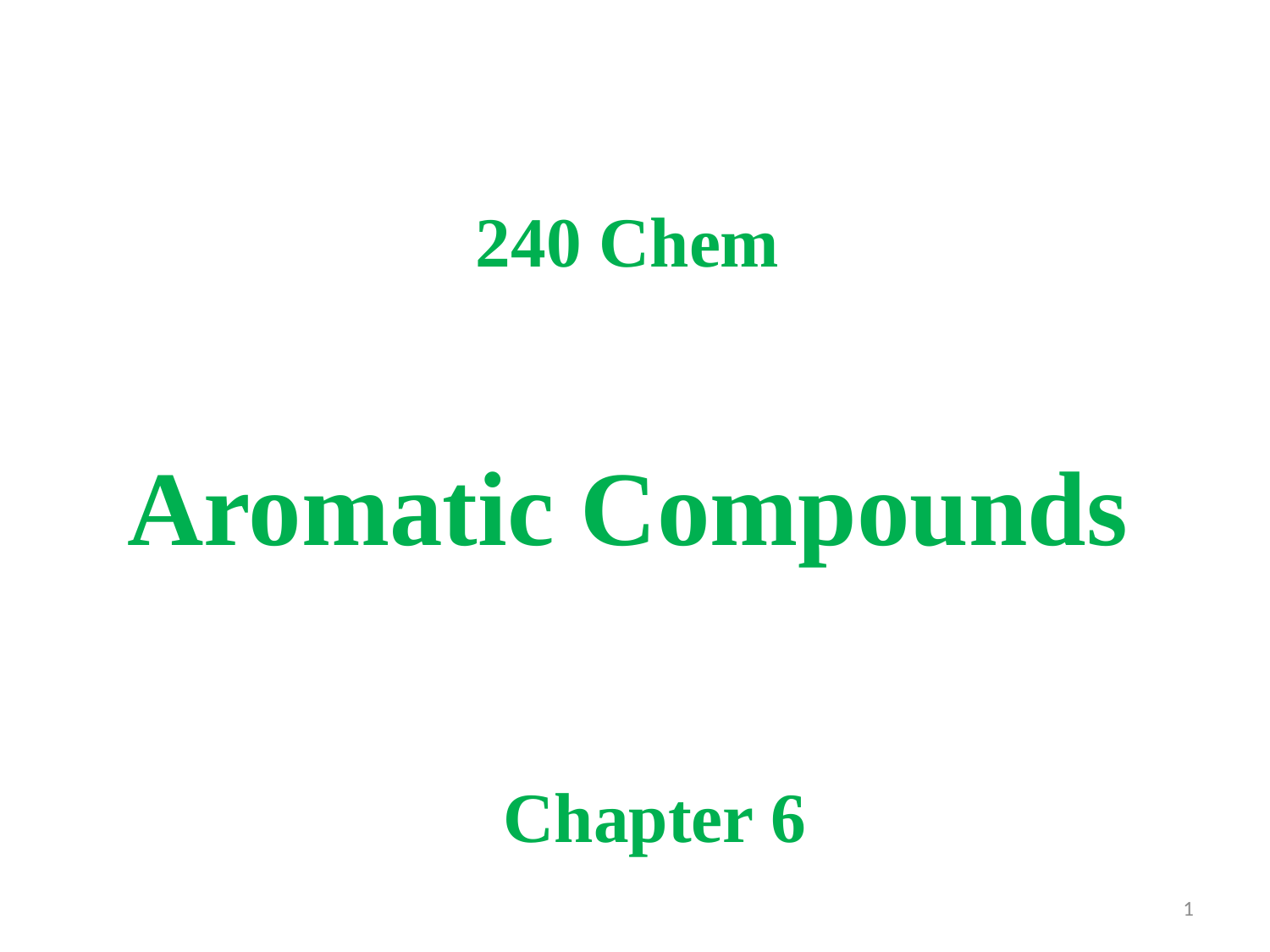

240 Chem
Aromatic Compounds
Chapter 6
1